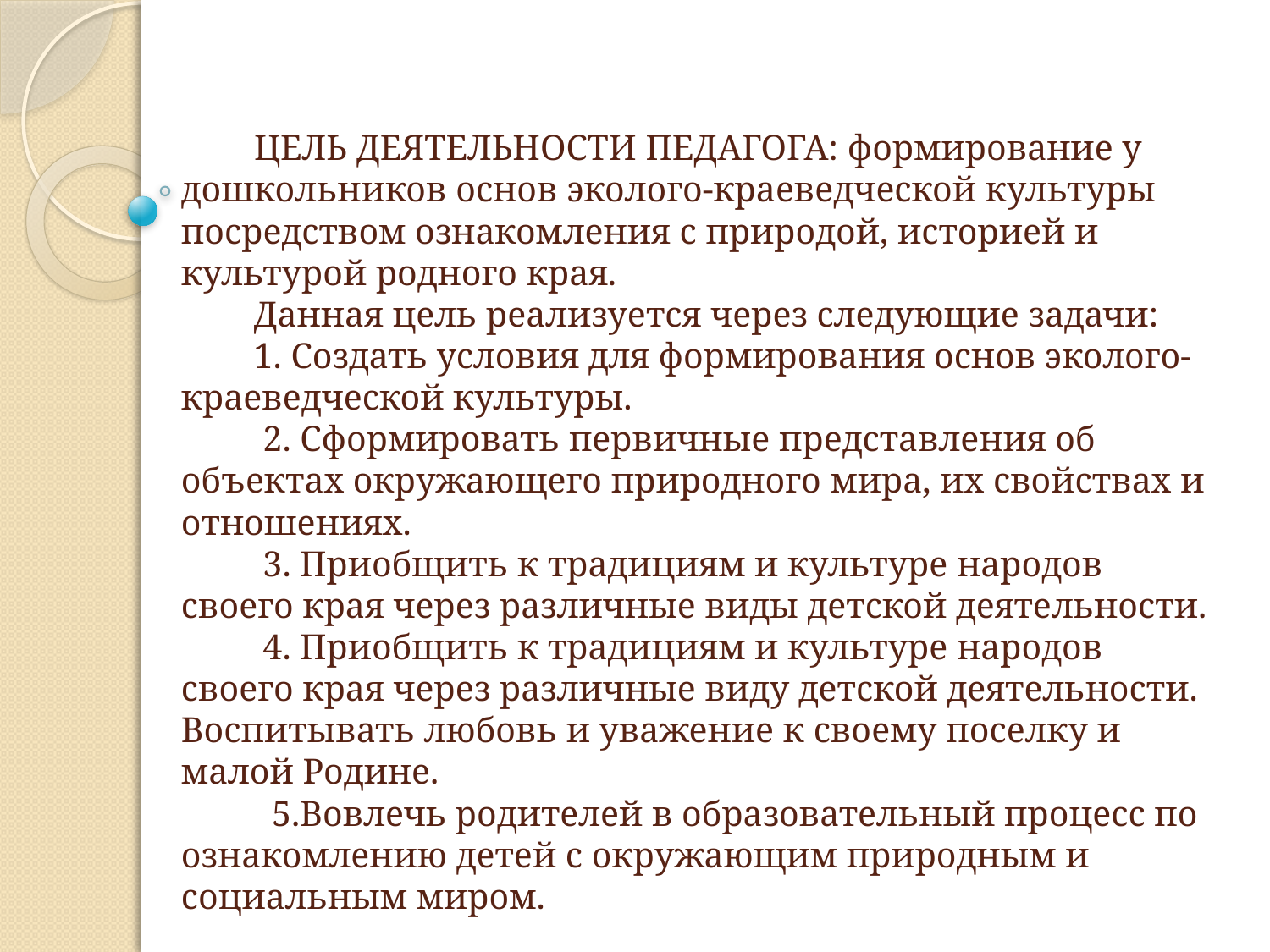

# ЦЕЛЬ ДЕЯТЕЛЬНОСТИ ПЕДАГОГА: формирование у дошкольников основ эколого-краеведческой культуры посредством ознакомления с природой, историей и культурой родного края. Данная цель реализуется через следующие задачи: 1. Создать условия для формирования основ эколого-краеведческой культуры. 2. Сформировать первичные представления об объектах окружающего природного мира, их свойствах и отношениях. 3. Приобщить к традициям и культуре народов своего края через различные виды детской деятельности. 4. Приобщить к традициям и культуре народов своего края через различные виду детской деятельности. Воспитывать любовь и уважение к своему поселку и малой Родине. 5.Вовлечь родителей в образовательный процесс по ознакомлению детей с окружающим природным и социальным миром.